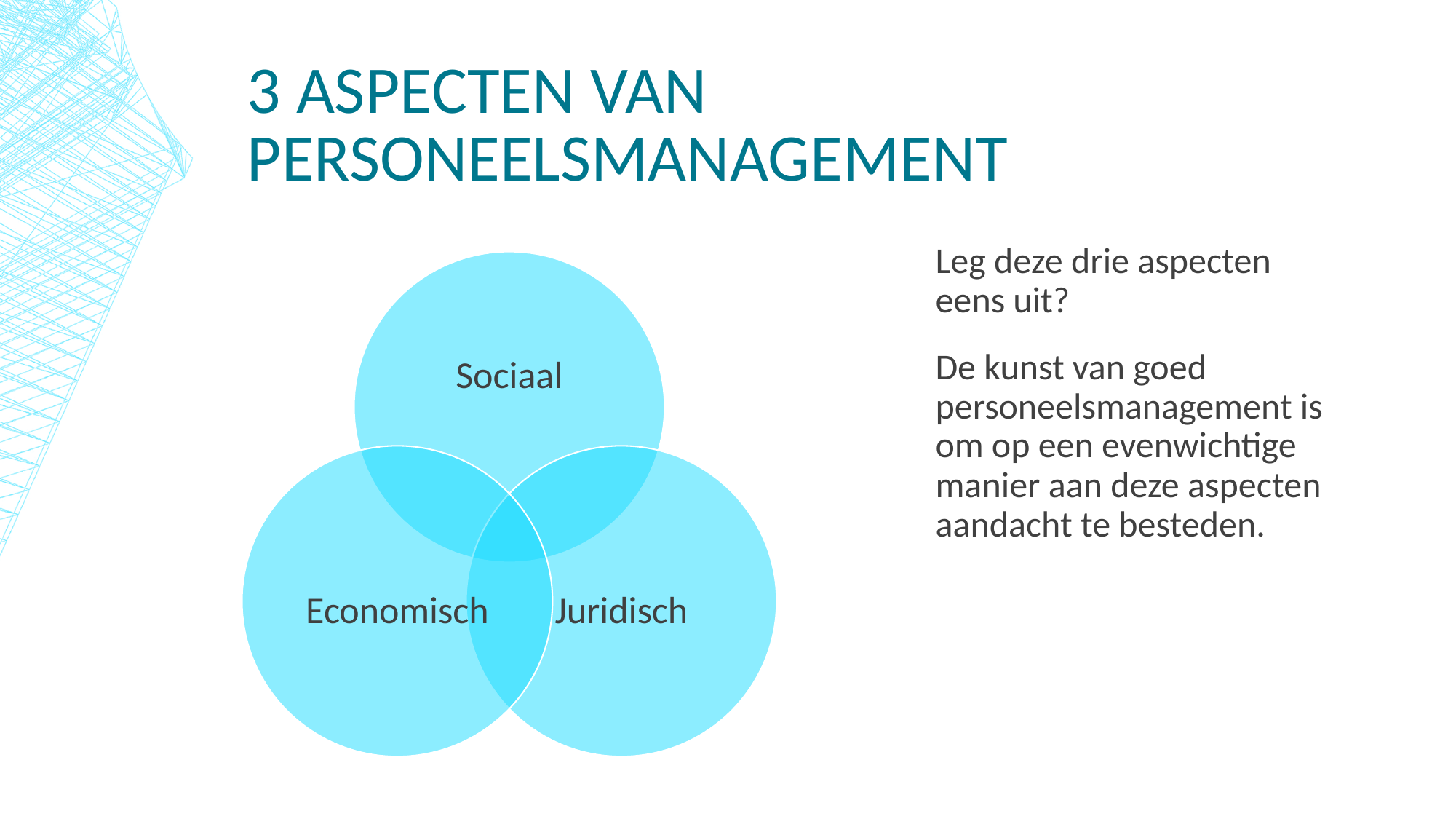

# 3 aspecten van personeelsmanagement
Sociaal
Juridisch
Economisch
Leg deze drie aspecten eens uit?
De kunst van goed personeelsmanagement is om op een evenwichtige manier aan deze aspecten aandacht te besteden.